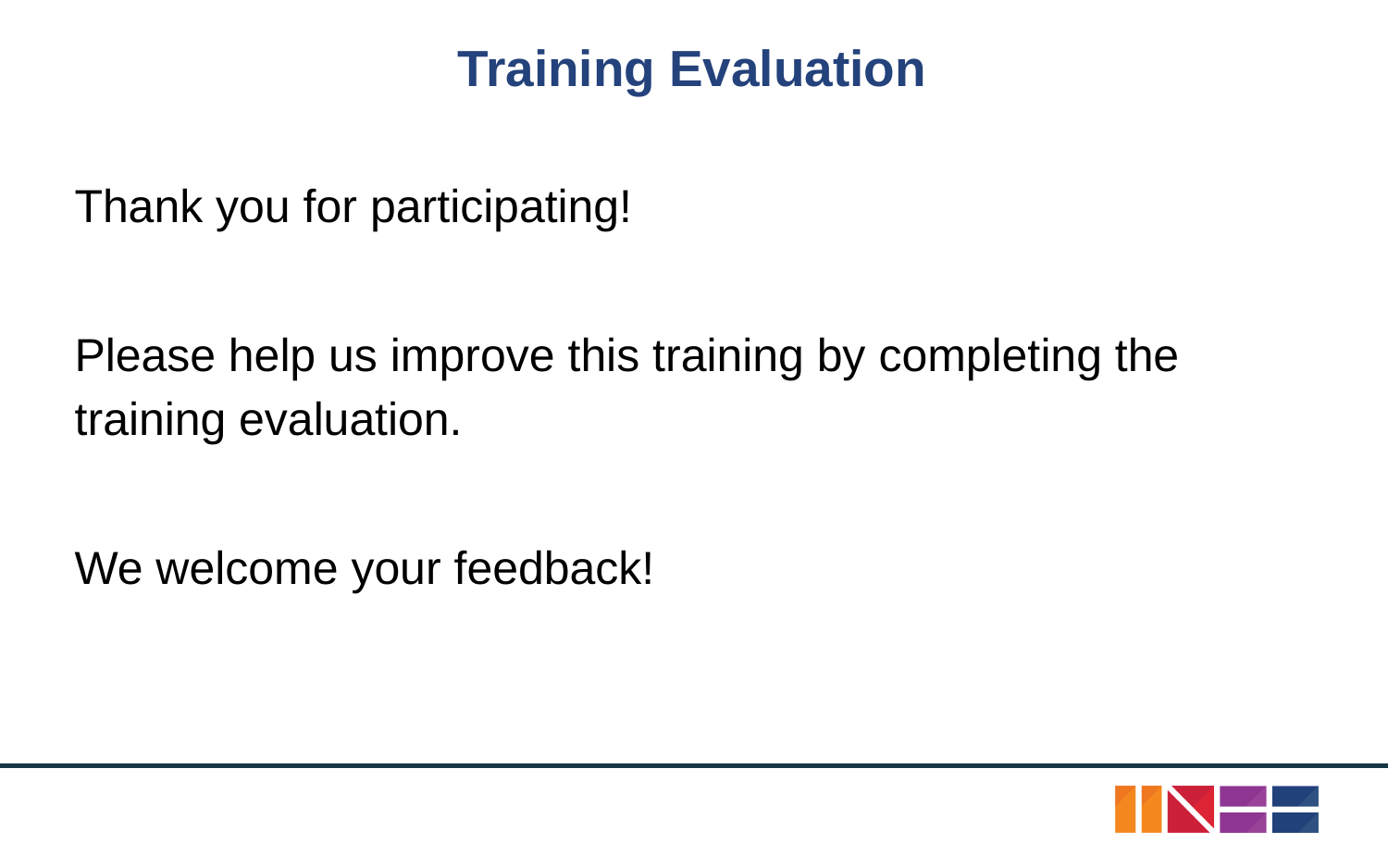

# Training Evaluation
Thank you for participating!

Please help us improve this training by completing the training evaluation.

We welcome your feedback!